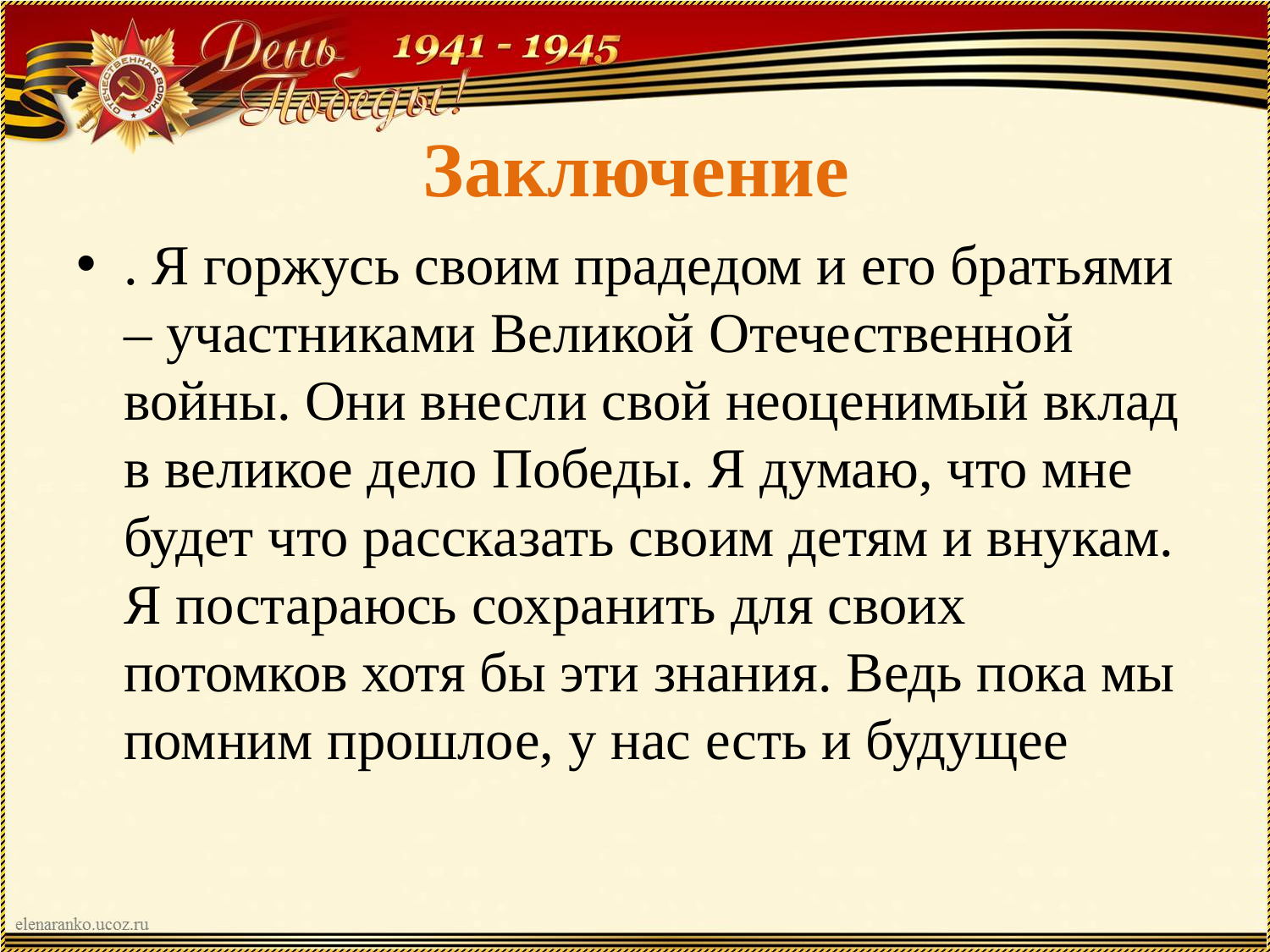

# Заключение
. Я горжусь своим прадедом и его братьями – участниками Великой Отечественной войны. Они внесли свой неоценимый вклад в великое дело Победы. Я думаю, что мне будет что рассказать своим детям и внукам. Я постараюсь сохранить для своих потомков хотя бы эти знания. Ведь пока мы помним прошлое, у нас есть и будущее